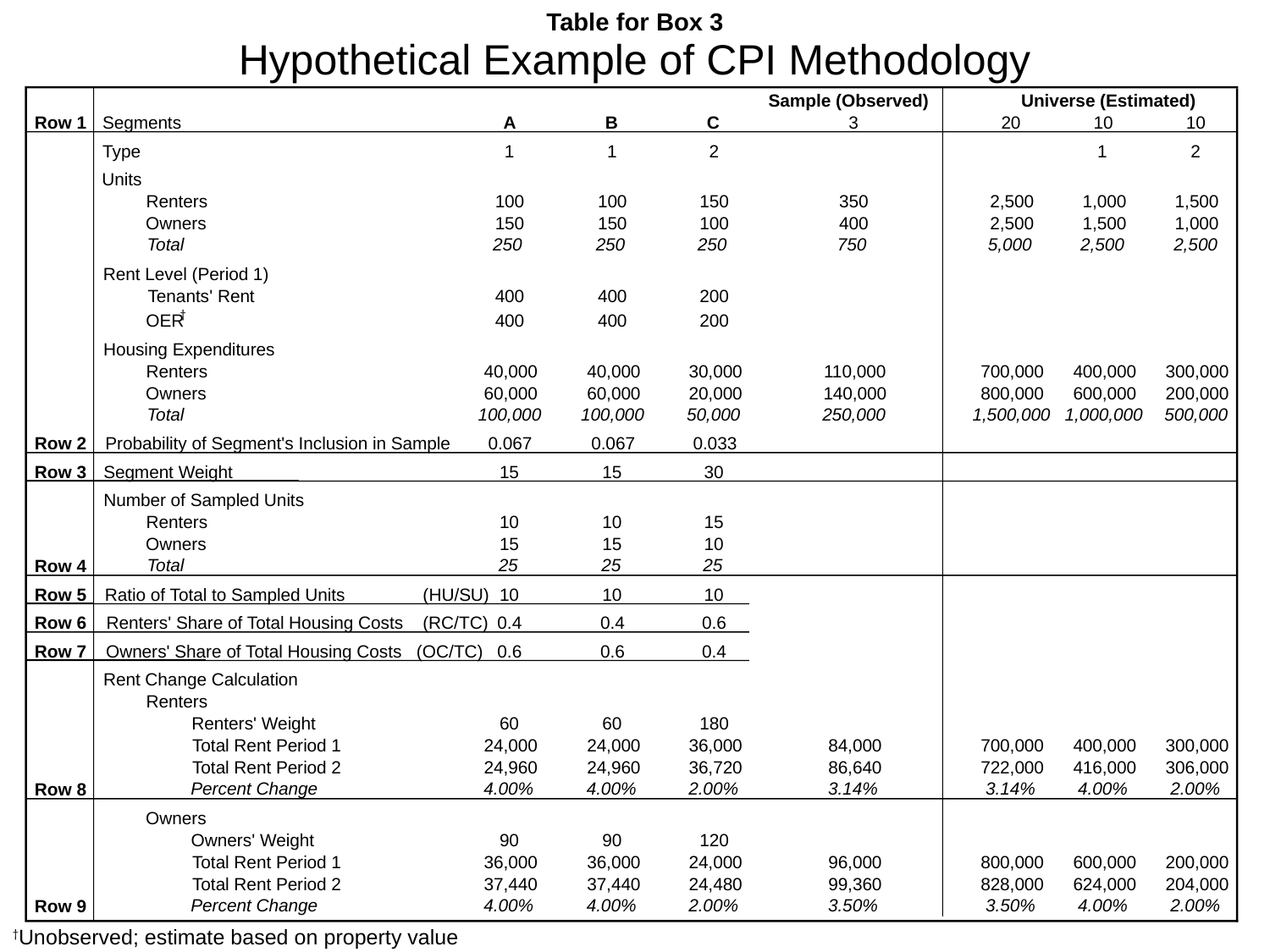

Table for Box 3
Hypothetical Example of CPI Methodology

Sample (Observed)
Universe (Estimated)
Row 1
Segments
A
B
C
3
20
10
10

Type
1
1
2
1
2
Units
Renters
100
100
150
350
2,500
1,000
1,500
Owners
150
150
100
400
2,500
1,500
1,000
Total
250
250
250
750
5,000
2,500
2,500
Rent Level (Period 1)
Tenants' Rent
400
400
200
†
OER
400
400
200
Housing Expenditures
Renters
40,000
40,000
30,000
110,000
700,000
400,000
300,000
Owners
60,000
60,000
20,000
140,000
800,000
600,000
200,000
Total
100,000
100,000
50,000
250,000
1,500,000
1,000,000
500,000
Row 2
Probability of Segment's Inclusion in Sample
0.067
0.067
0.033

Row 3
Segment Weight
15
15
30

Number of Sampled Units
Renters
10
10
15
Owners
15
15
10
Total
25
25
25
Row 4

Row 5
Ratio of Total to Sampled Units                (HU/SU)
10
10
10

Row 6
Renters' Share of Total Housing Costs    (RC/TC)
0.4
0.4
0.6

Row 7
Owners' Share of Total Housing Costs   (OC/TC)
0.6
0.6
0.4

Rent Change Calculation
Renters
Renters' Weight
60
60
180
Total Rent Period 1
24,000
24,000
36,000
84,000
700,000
400,000
300,000
Total Rent Period 2
24,960
24,960
36,720
86,640
722,000
416,000
306,000
Percent Change
4.00%
4.00%
2.00%
3.14%
3.14%
4.00%
2.00%
Row 8

Owners
Owners' Weight
90
90
120
Total Rent Period 1
36,000
36,000
24,000
96,000
800,000
600,000
200,000
Total Rent Period 2
37,440
37,440
24,480
99,360
828,000
624,000
204,000
Percent Change
4.00%
4.00%
2.00%
3.50%
3.50%
4.00%
2.00%
Row 9

†Unobserved; estimate based on property value